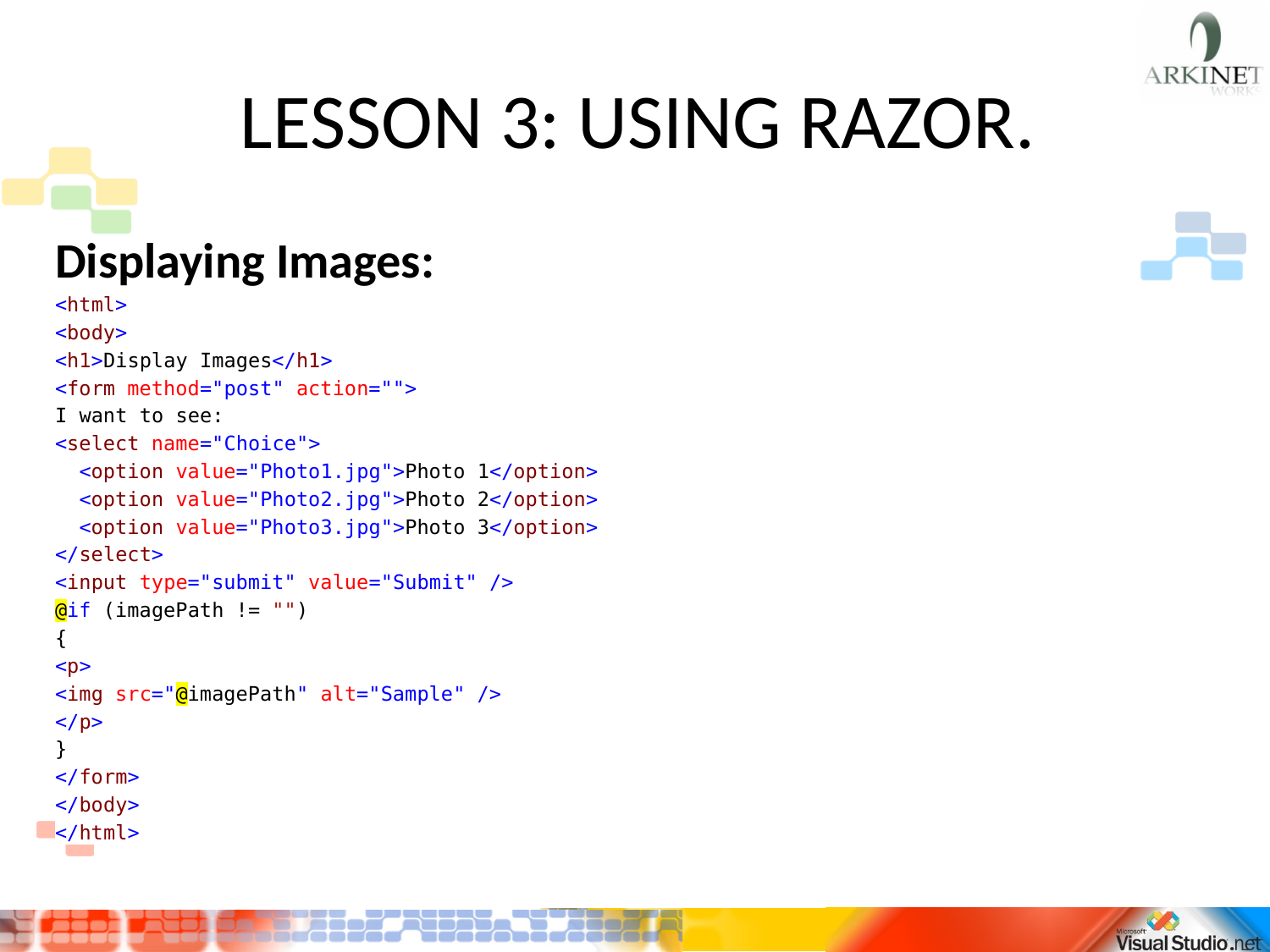

# LESSON 3: USING RAZOR.
Displaying Images:
<html>
<body>
<h1>Display Images</h1>
<form method="post" action="">
I want to see:
<select name="Choice">
  <option value="Photo1.jpg">Photo 1</option>
  <option value="Photo2.jpg">Photo 2</option>
  <option value="Photo3.jpg">Photo 3</option>
</select>
<input type="submit" value="Submit" />
@if (imagePath != "")
{
<p>
<img src="@imagePath" alt="Sample" />
</p>
}
</form>
</body>
</html>